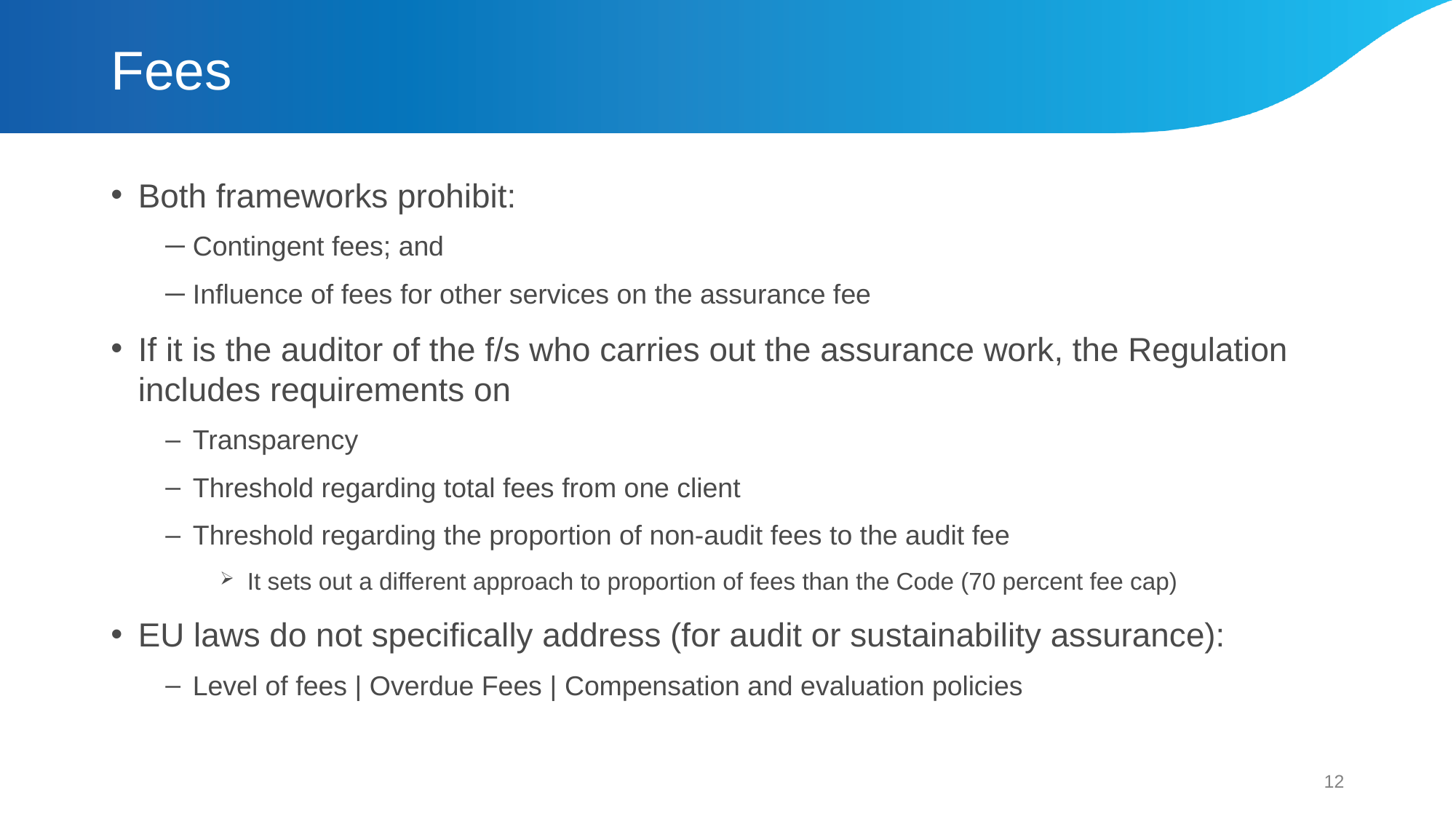

# Fees
Both frameworks prohibit:
Contingent fees; and
Influence of fees for other services on the assurance fee
If it is the auditor of the f/s who carries out the assurance work, the Regulation includes requirements on
Transparency
Threshold regarding total fees from one client
Threshold regarding the proportion of non-audit fees to the audit fee
It sets out a different approach to proportion of fees than the Code (70 percent fee cap)
EU laws do not specifically address (for audit or sustainability assurance):
Level of fees | Overdue Fees | Compensation and evaluation policies

12